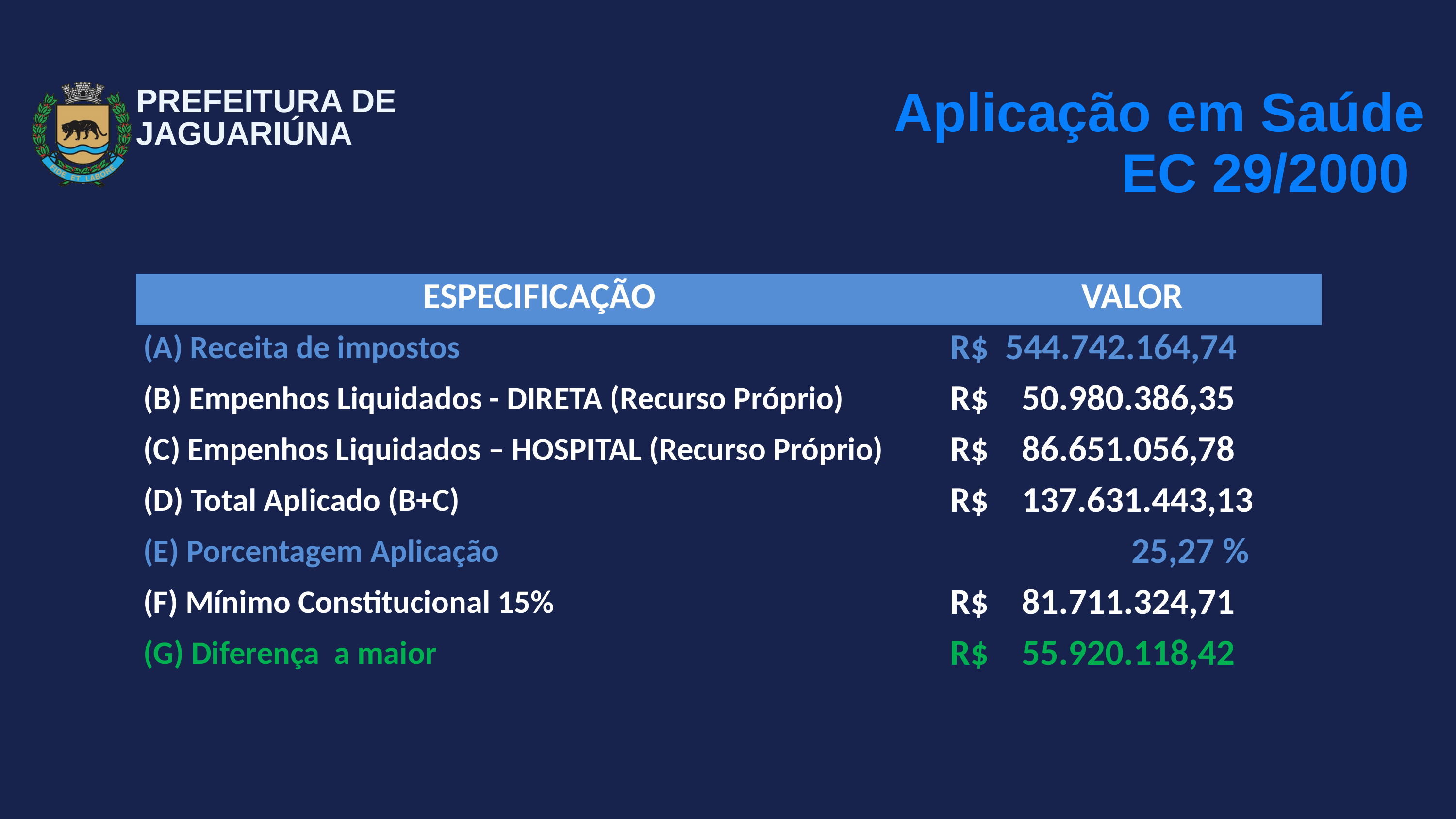

Aplicação em Saúde
EC 29/2000
PREFEITURA DE JAGUARIÚNA
| ESPECIFICAÇÃO | VALOR |
| --- | --- |
| (A) Receita de impostos | R$ 544.742.164,74 |
| (B) Empenhos Liquidados - DIRETA (Recurso Próprio) | R$ 50.980.386,35 |
| (C) Empenhos Liquidados – HOSPITAL (Recurso Próprio) | R$ 86.651.056,78 |
| (D) Total Aplicado (B+C) | R$ 137.631.443,13 |
| (E) Porcentagem Aplicação | 25,27 % |
| (F) Mínimo Constitucional 15% | R$ 81.711.324,71 |
| (G) Diferença a maior | R$ 55.920.118,42 |